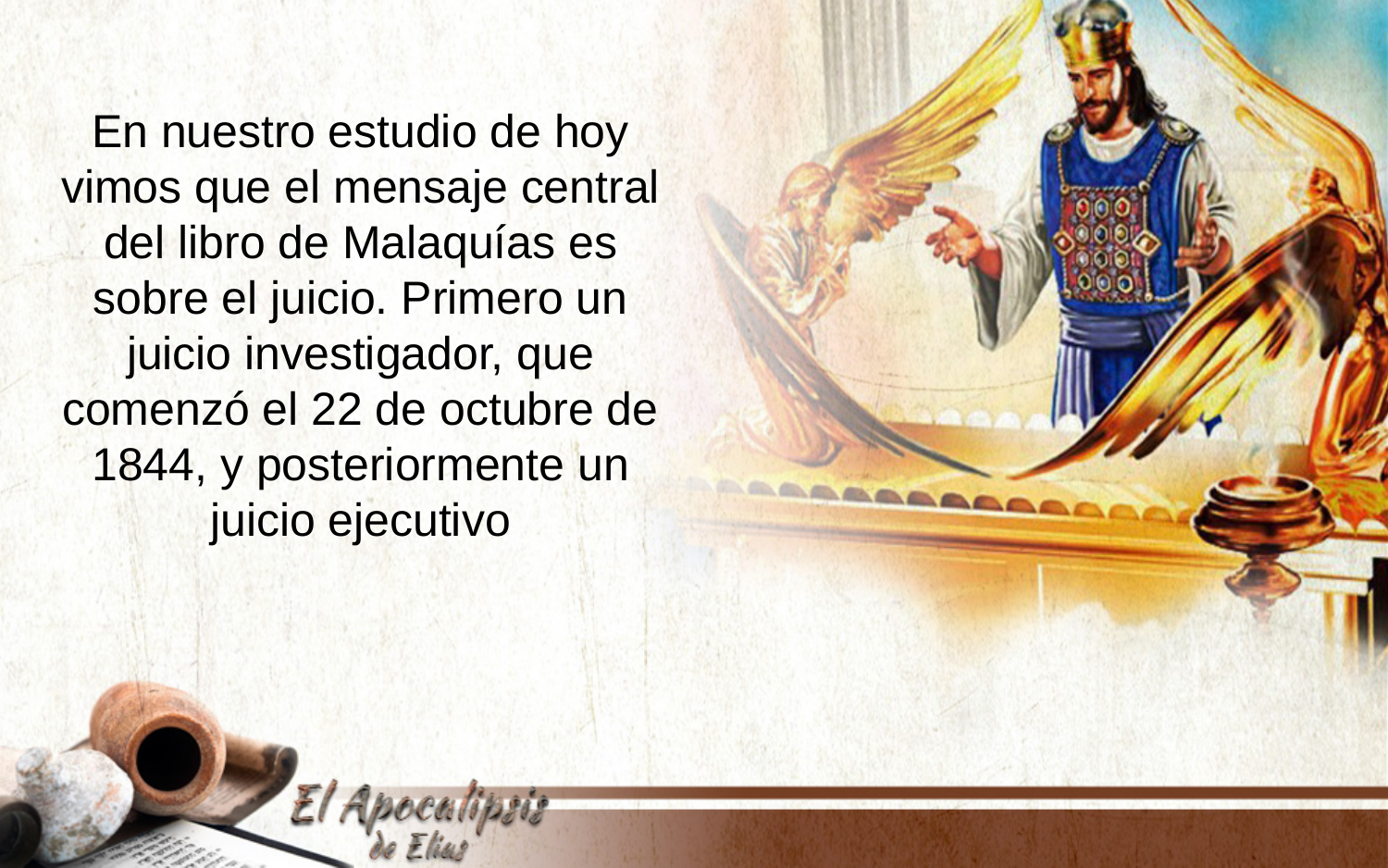

En nuestro estudio de hoy vimos que el mensaje central del libro de Malaquías es sobre el juicio. Primero un juicio investigador, que comenzó el 22 de octubre de 1844, y posteriormente un juicio ejecutivo